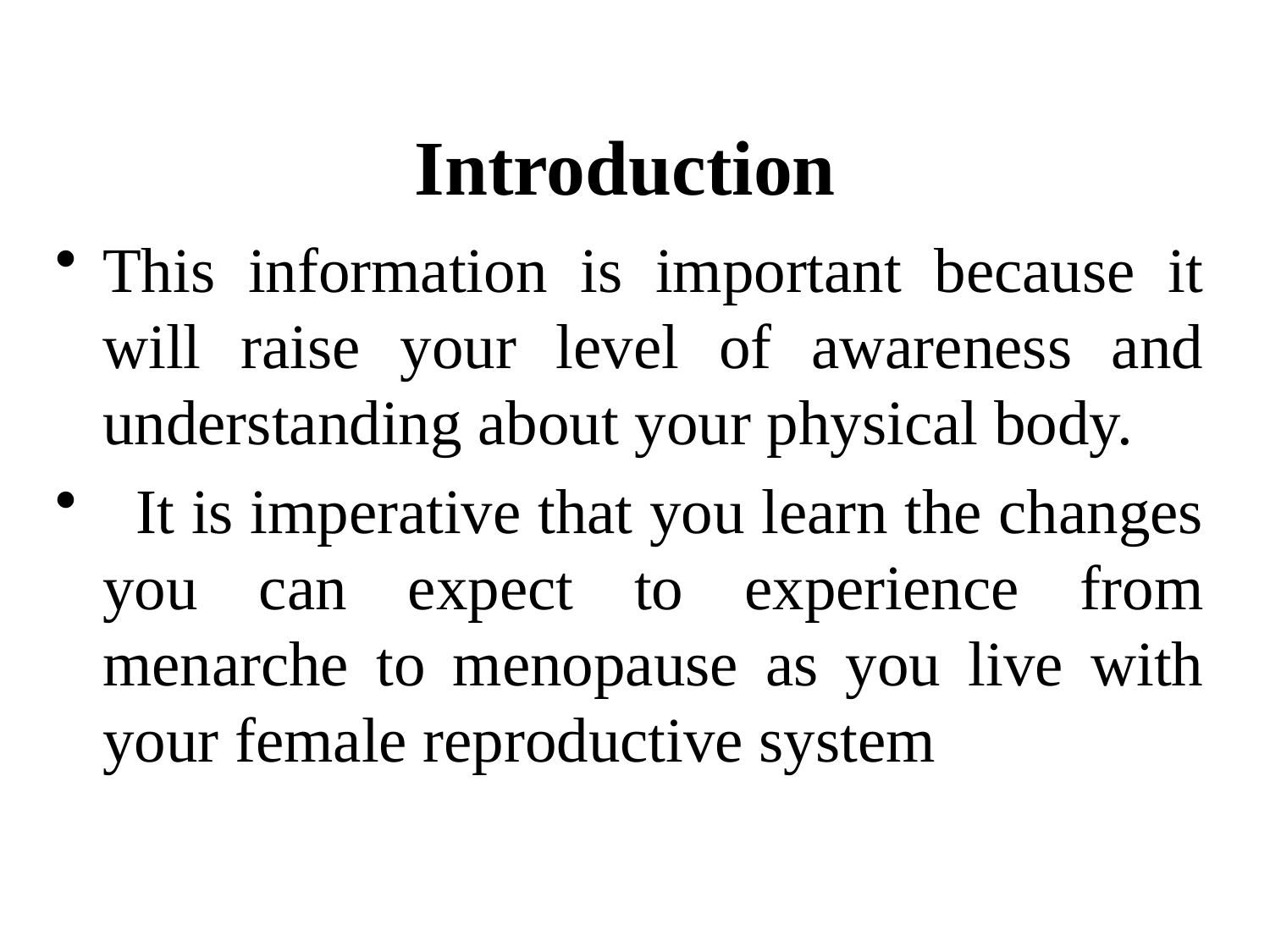

# Introduction
This information is important because it will raise your level of awareness and understanding about your physical body.
  It is imperative that you learn the changes you can expect to experience from menarche to menopause as you live with your female reproductive system